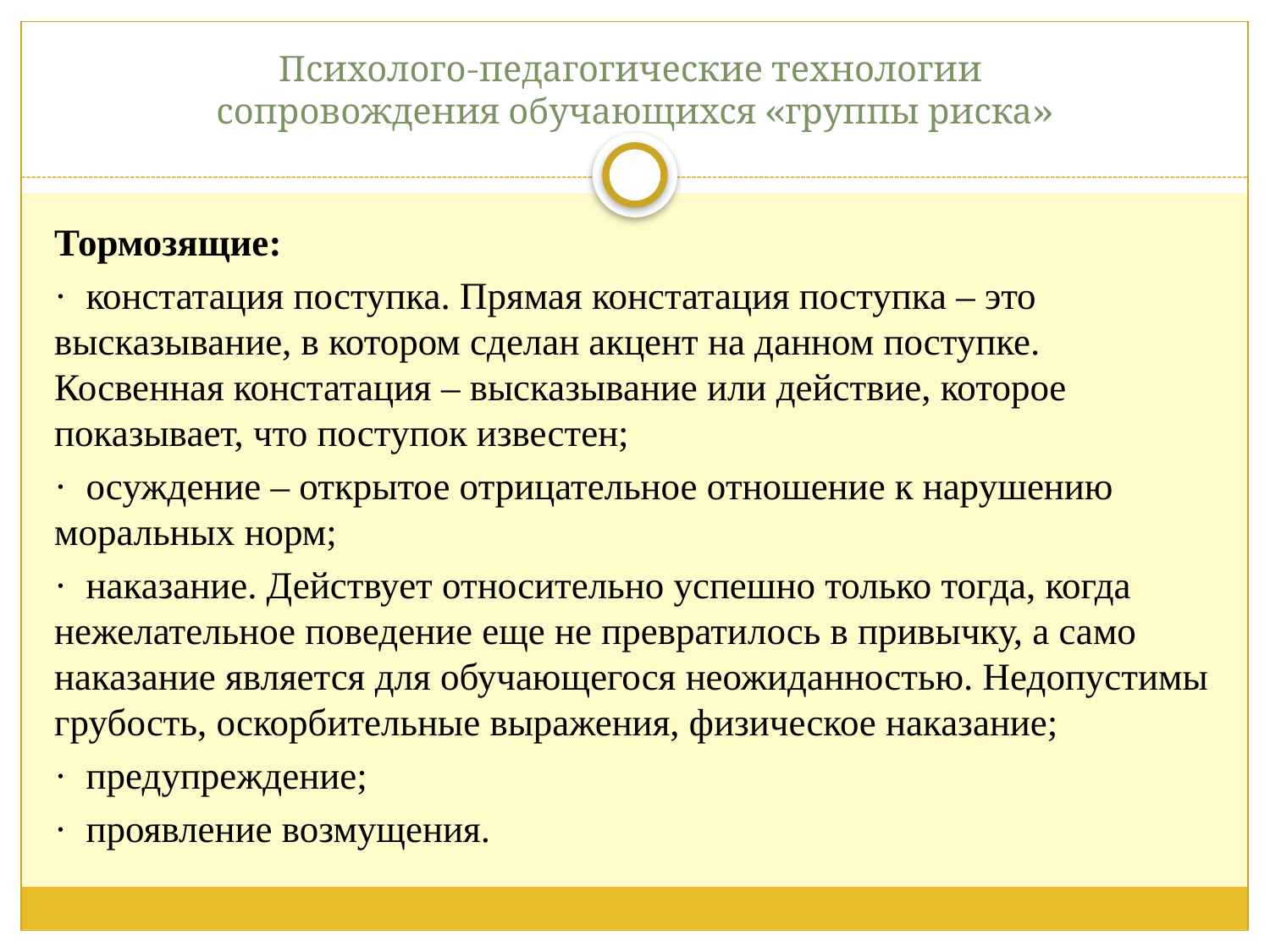

# Психолого-педагогические технологии сопровождения обучающихся «группы риска»
Тормозящие:
·  констатация поступка. Прямая констатация поступка – это высказывание, в котором сделан акцент на данном поступке. Косвенная констатация – высказывание или действие, которое показывает, что поступок известен;
·  осуждение – открытое отрицательное отношение к нарушению моральных норм;
·  наказание. Действует относительно успешно только тогда, когда нежелательное поведение еще не превратилось в привычку, а само наказание является для обучающегося неожиданностью. Недопустимы грубость, оскорбительные выражения, физическое наказание;
·  предупреждение;
·  проявление возмущения.